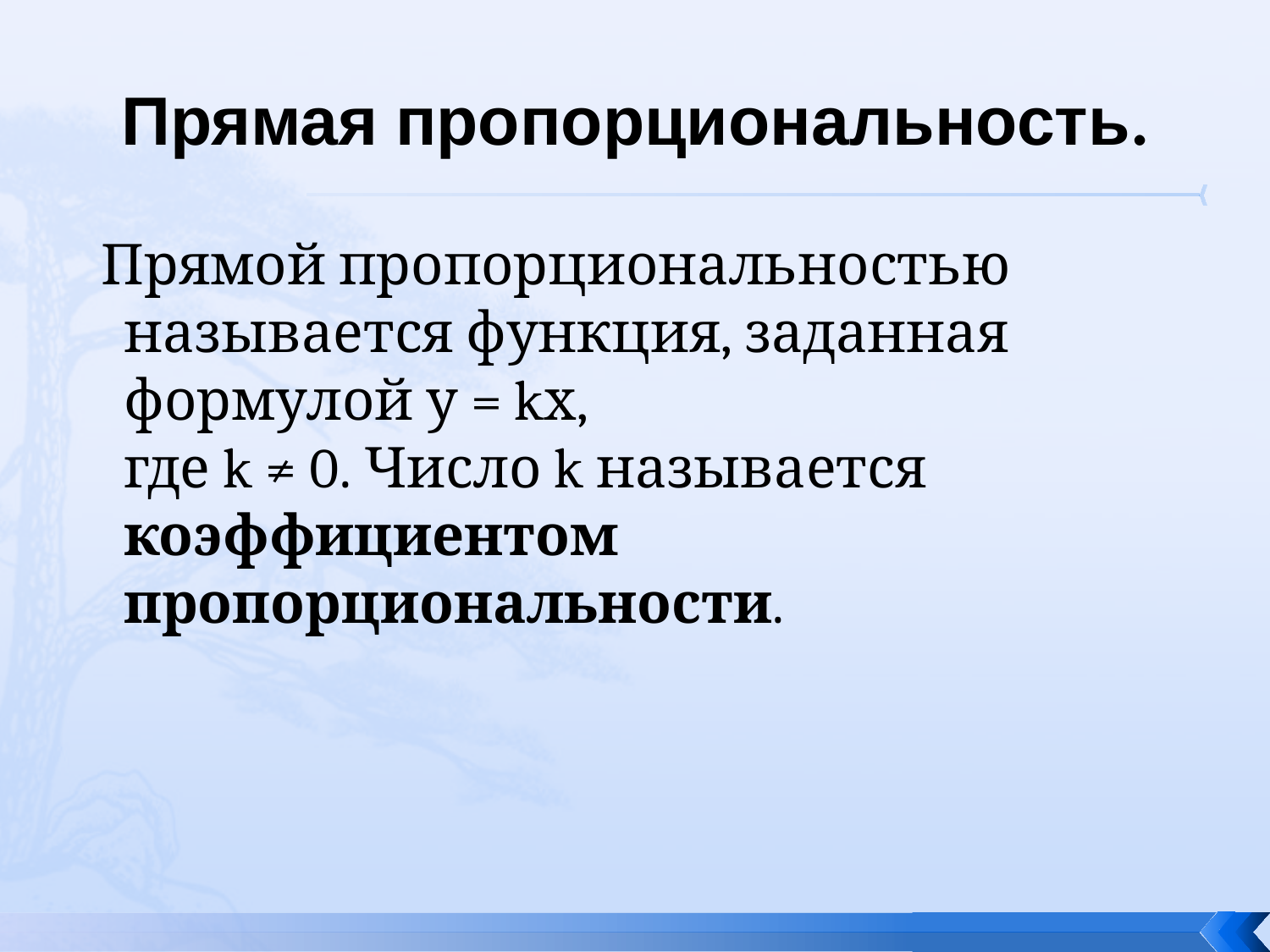

# Прямая пропорциональность.
  Прямой пропорциональностью называется функция, заданная формулой у = kх,
где k ≠ 0. Число k называется коэффициентом пропорциональности.